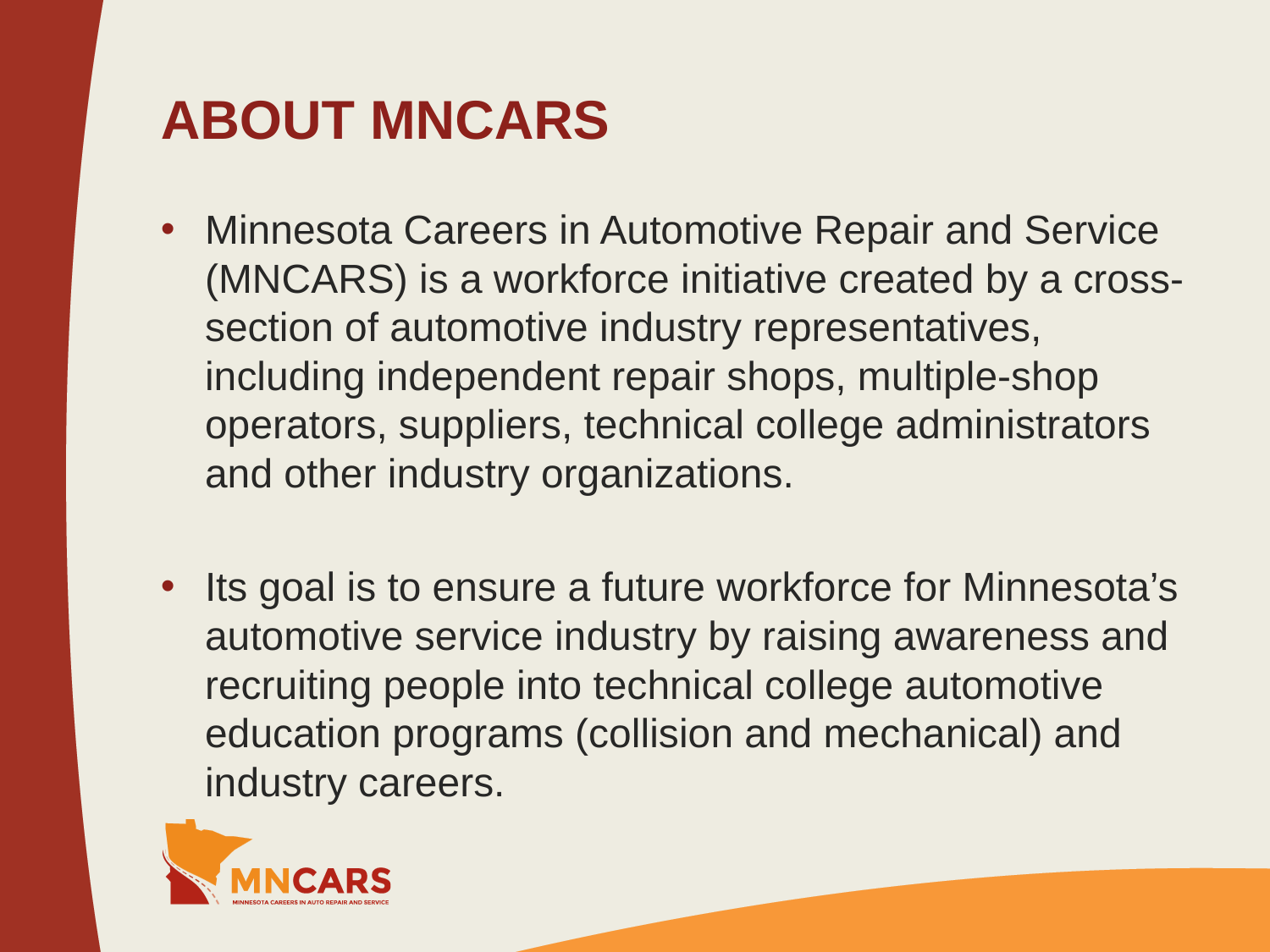

# About MNcars
Minnesota Careers in Automotive Repair and Service (MNCARS) is a workforce initiative created by a cross-section of automotive industry representatives, including independent repair shops, multiple-shop operators, suppliers, technical college administrators and other industry organizations.

Its goal is to ensure a future workforce for Minnesota’s automotive service industry by raising awareness and recruiting people into technical college automotive education programs (collision and mechanical) and industry careers.